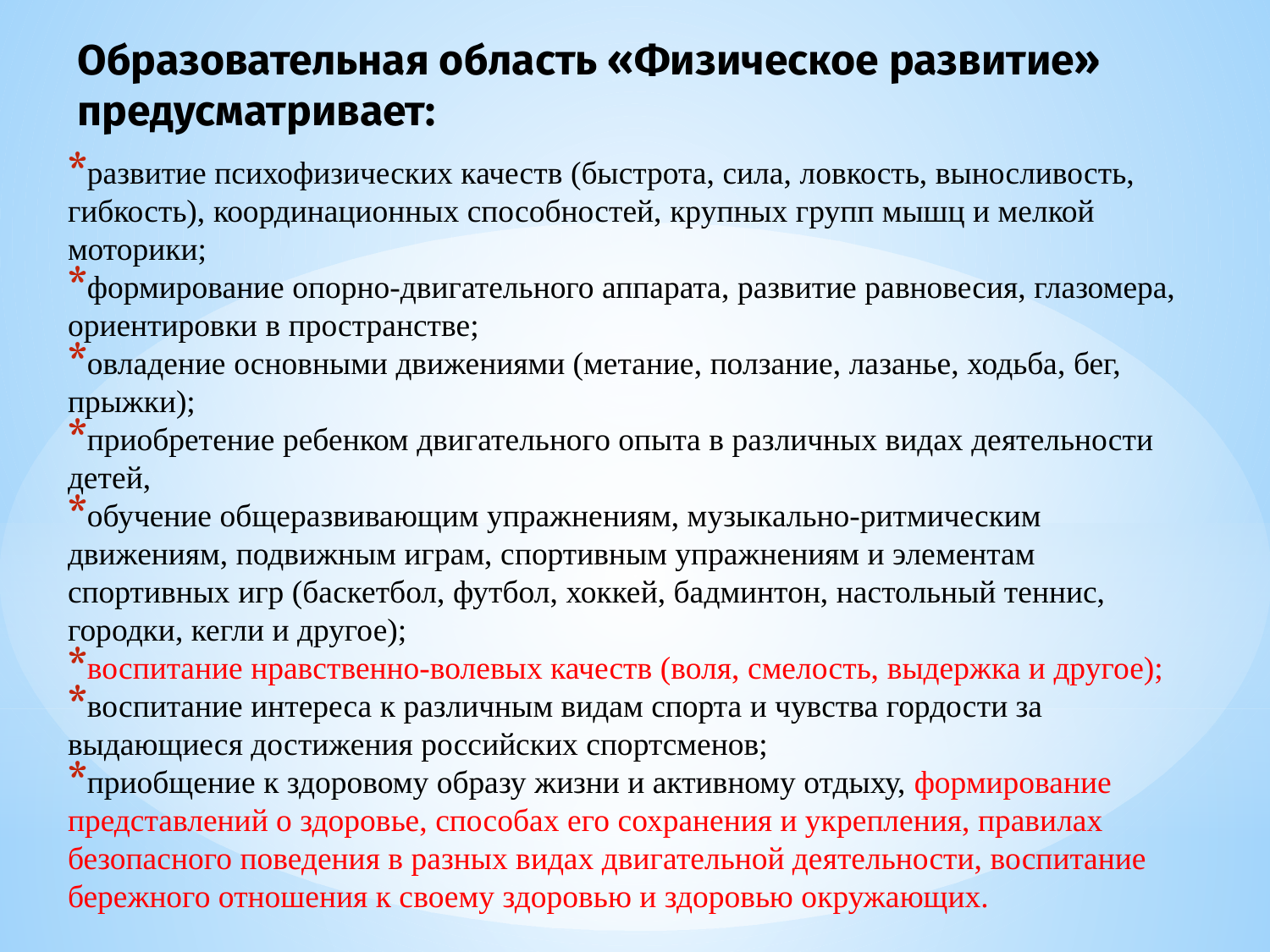

# Образовательная область «Физическое развитие» предусматривает:
развитие психофизических качеств (быстрота, сила, ловкость, выносливость, гибкость), координационных способностей, крупных групп мышц и мелкой моторики;
формирование опорно-двигательного аппарата, развитие равновесия, глазомера, ориентировки в пространстве;
овладение основными движениями (метание, ползание, лазанье, ходьба, бег, прыжки);
приобретение ребенком двигательного опыта в различных видах деятельности детей,
обучение общеразвивающим упражнениям, музыкально-ритмическим движениям, подвижным играм, спортивным упражнениям и элементам спортивных игр (баскетбол, футбол, хоккей, бадминтон, настольный теннис, городки, кегли и другое);
воспитание нравственно-волевых качеств (воля, смелость, выдержка и другое);
воспитание интереса к различным видам спорта и чувства гордости за выдающиеся достижения российских спортсменов;
приобщение к здоровому образу жизни и активному отдыху, формирование представлений о здоровье, способах его сохранения и укрепления, правилах безопасного поведения в разных видах двигательной деятельности, воспитание бережного отношения к своему здоровью и здоровью окружающих.